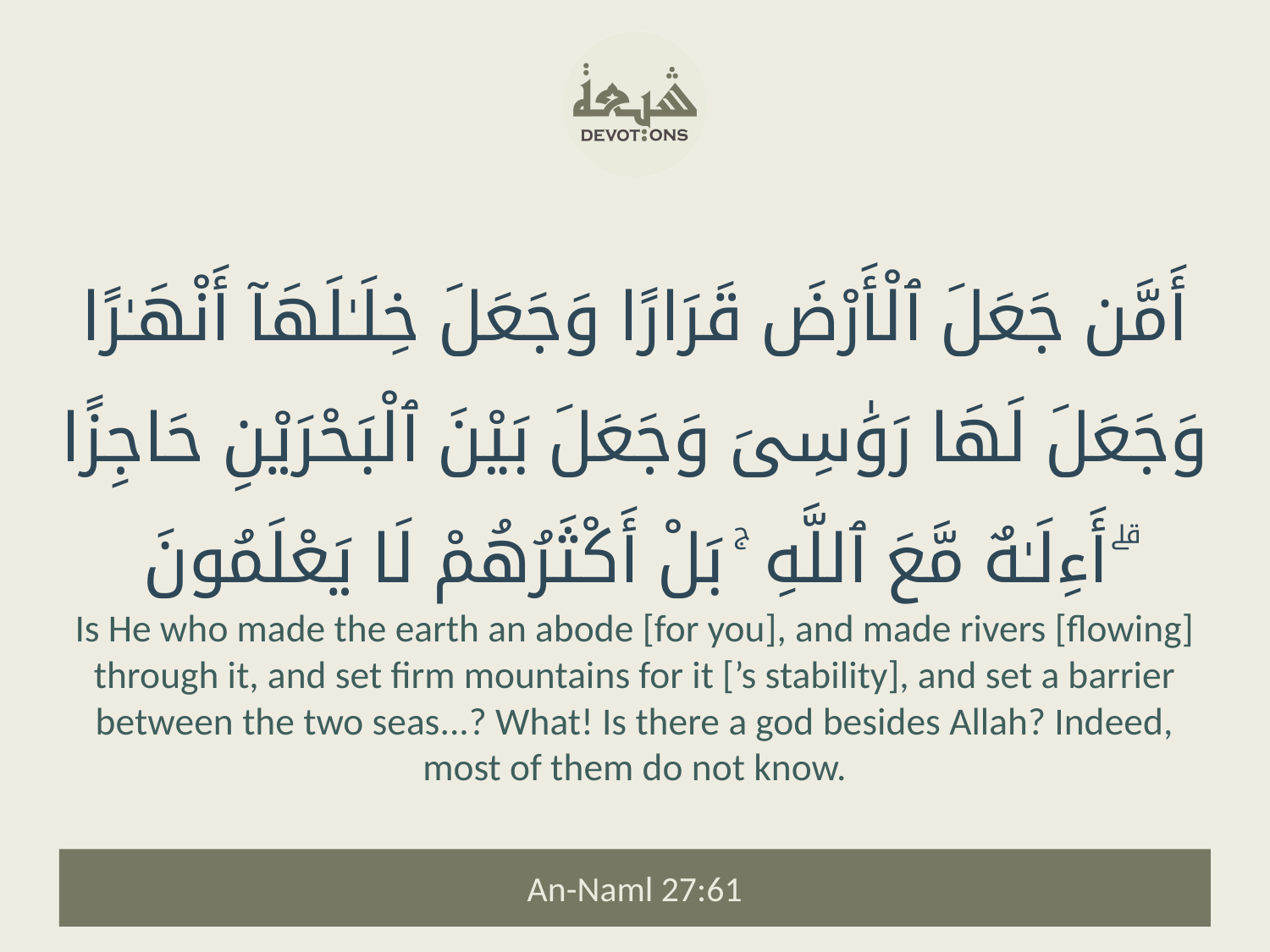

أَمَّن جَعَلَ ٱلْأَرْضَ قَرَارًا وَجَعَلَ خِلَـٰلَهَآ أَنْهَـٰرًا وَجَعَلَ لَهَا رَوَٰسِىَ وَجَعَلَ بَيْنَ ٱلْبَحْرَيْنِ حَاجِزًا ۗ أَءِلَـٰهٌ مَّعَ ٱللَّهِ ۚ بَلْ أَكْثَرُهُمْ لَا يَعْلَمُونَ
Is He who made the earth an abode [for you], and made rivers [flowing] through it, and set firm mountains for it [’s stability], and set a barrier between the two seas...? What! Is there a god besides Allah? Indeed, most of them do not know.
An-Naml 27:61